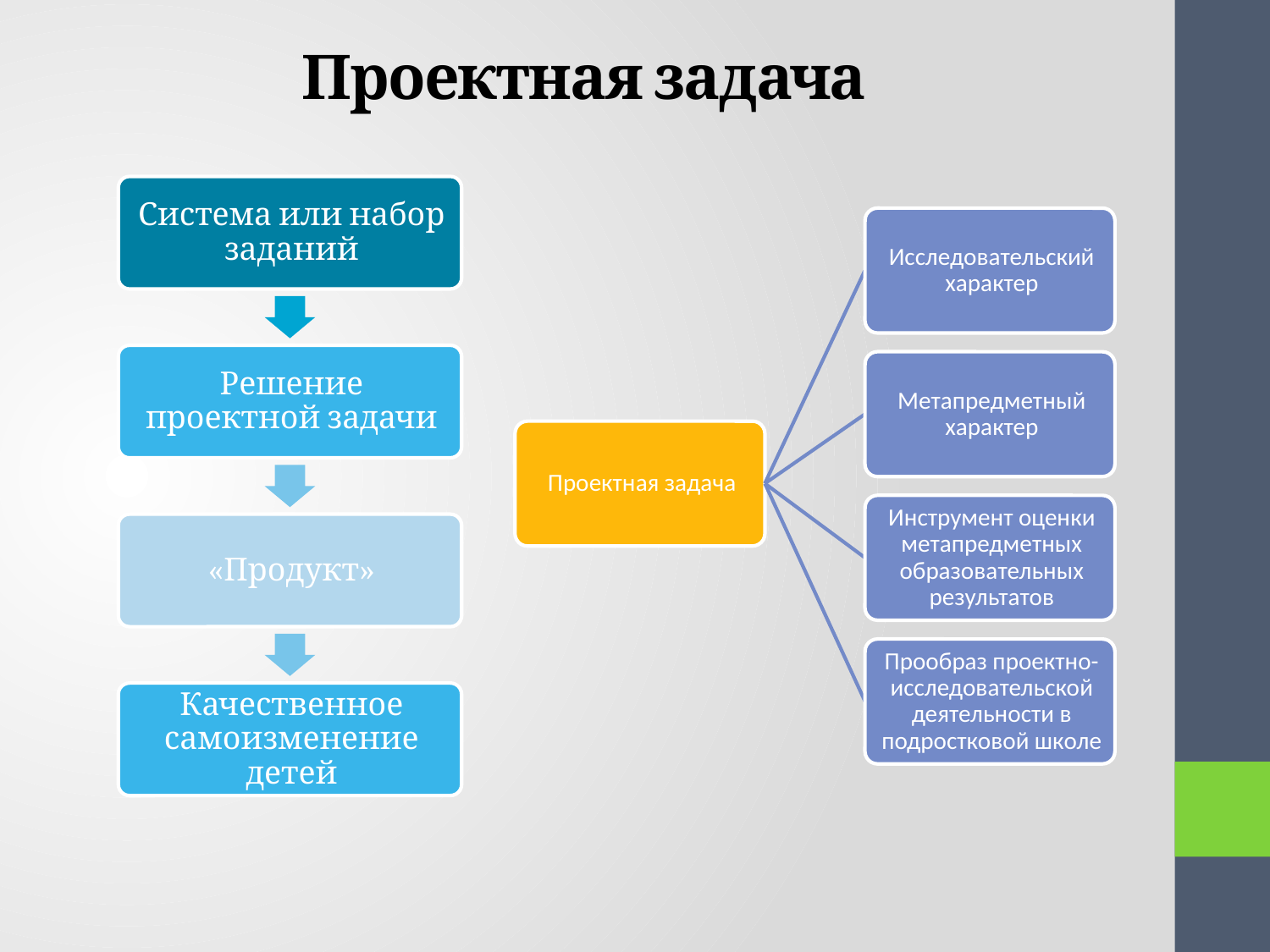

# Проектная задача
Система или набор заданий

Решение проектной задачи

«Продукт»

Качественное самоизменение детей
Проектная задача

Исследовательский характер

Метапредметный характер

Инструмент оценки метапредметных образовательных результатов

Прообраз проектно-исследовательской деятельности в подростковой школе